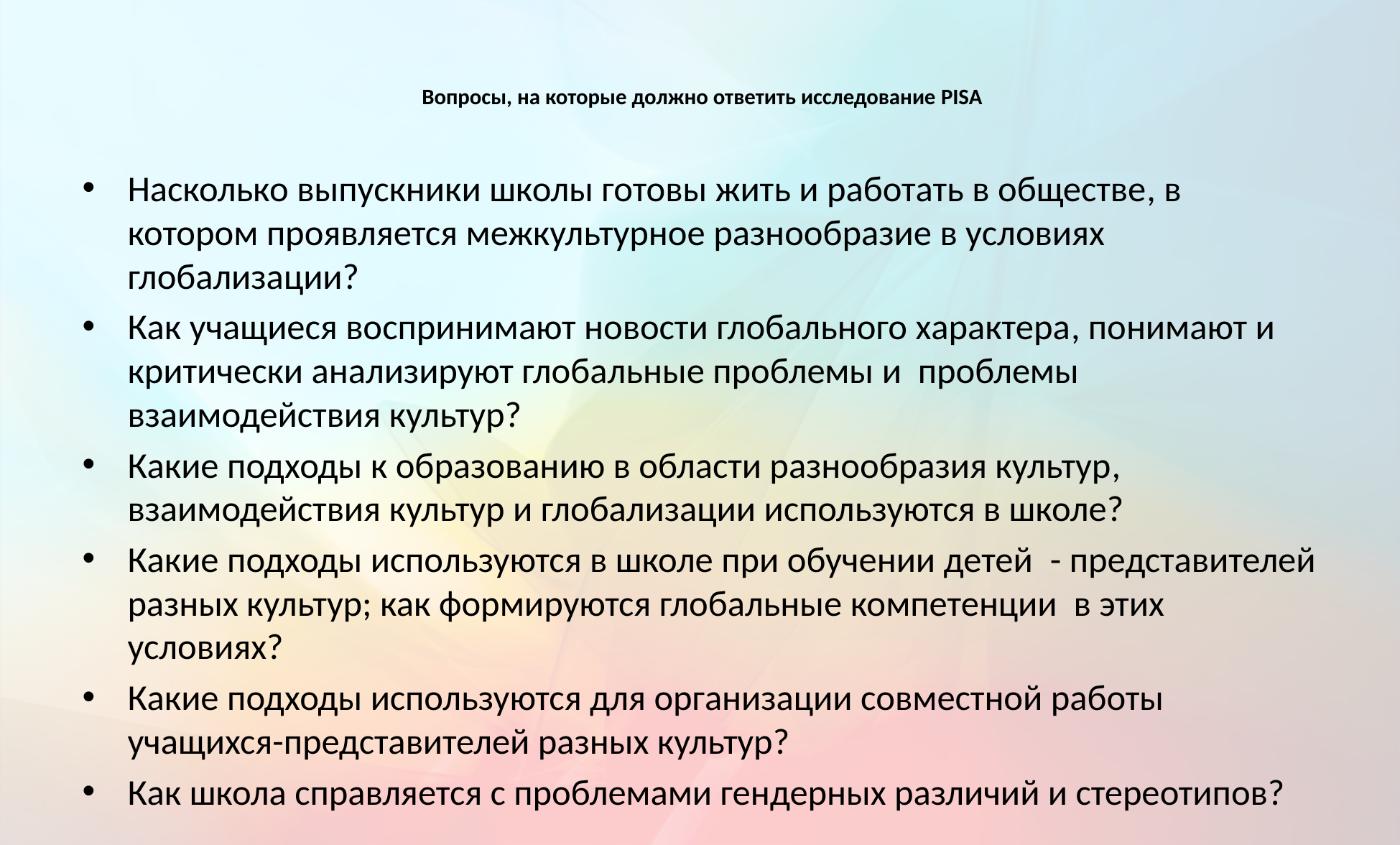

# Вопросы, на которые должно ответить исследование PISA
Насколько выпускники школы готовы жить и работать в обществе, в котором проявляется межкультурное разнообразие в условиях глобализации?
Как учащиеся воспринимают новости глобального характера, понимают и критически анализируют глобальные проблемы и  проблемы взаимодействия культур?
Какие подходы к образованию в области разнообразия культур, взаимодействия культур и глобализации используются в школе?
Какие подходы используются в школе при обучении детей  - представителей разных культур; как формируются глобальные компетенции  в этих условиях?
Какие подходы используются для организации совместной работы учащихся-представителей разных культур?
Как школа справляется с проблемами гендерных различий и стереотипов?